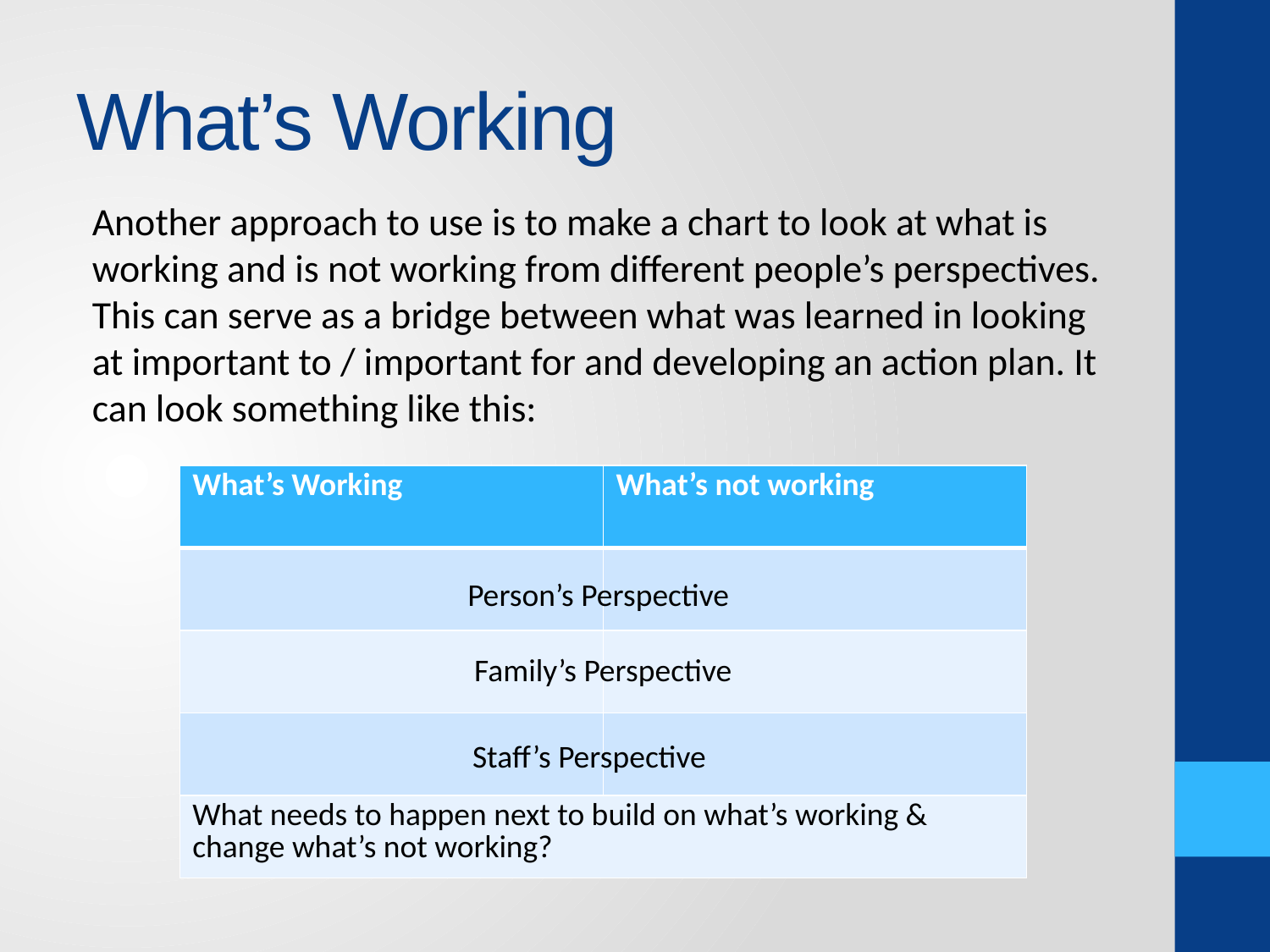

# What’s Working
Another approach to use is to make a chart to look at what is working and is not working from different people’s perspectives. This can serve as a bridge between what was learned in looking at important to / important for and developing an action plan. It  can look something like this:

| What’s Working | What’s not working |
| --- | --- |
|  |  |
|  |  |
|  |  |
| What needs to happen next to build on what’s working & change what’s not working? |  |
Person’s Perspective
Family’s Perspective
Staff’s Perspective